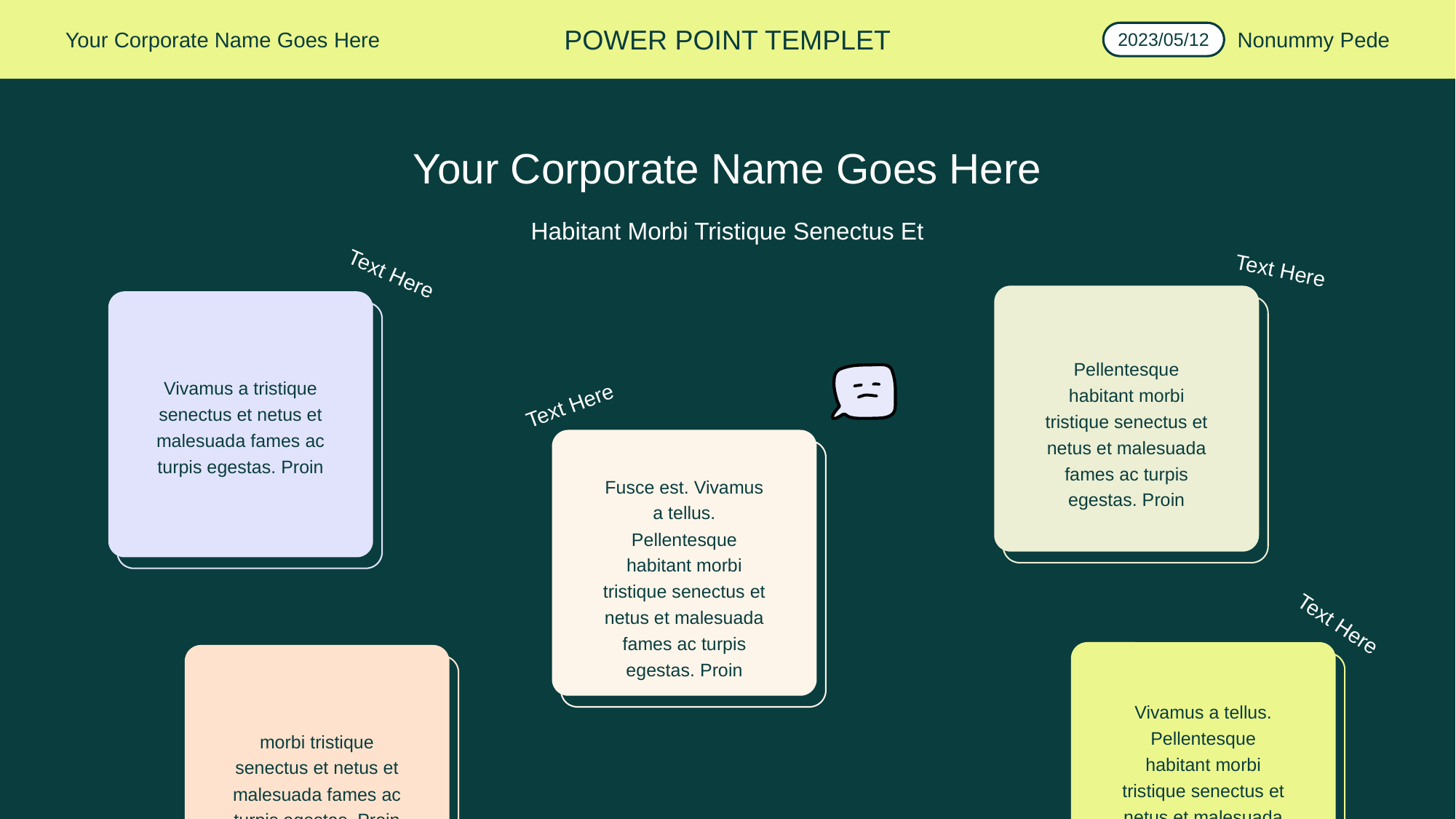

2023/05/12

POWER POINT TEMPLET
Your Corporate Name Goes Here
Nonummy Pede
Your Corporate Name Goes Here
Habitant Morbi Tristique Senectus Et
Text Here
Text Here

Pellentesque habitant morbi tristique senectus et netus et malesuada fames ac turpis egestas. Proin

Vivamus a tristique senectus et netus et malesuada fames ac turpis egestas. Proin
Text Here

Fusce est. Vivamus a tellus. Pellentesque habitant morbi tristique senectus et netus et malesuada fames ac turpis egestas. Proin
Text Here

Vivamus a tellus. Pellentesque habitant morbi tristique senectus et netus et malesuada fames ac turpis egestas. Proin
morbi tristique senectus et netus et malesuada fames ac turpis egestas. Proin